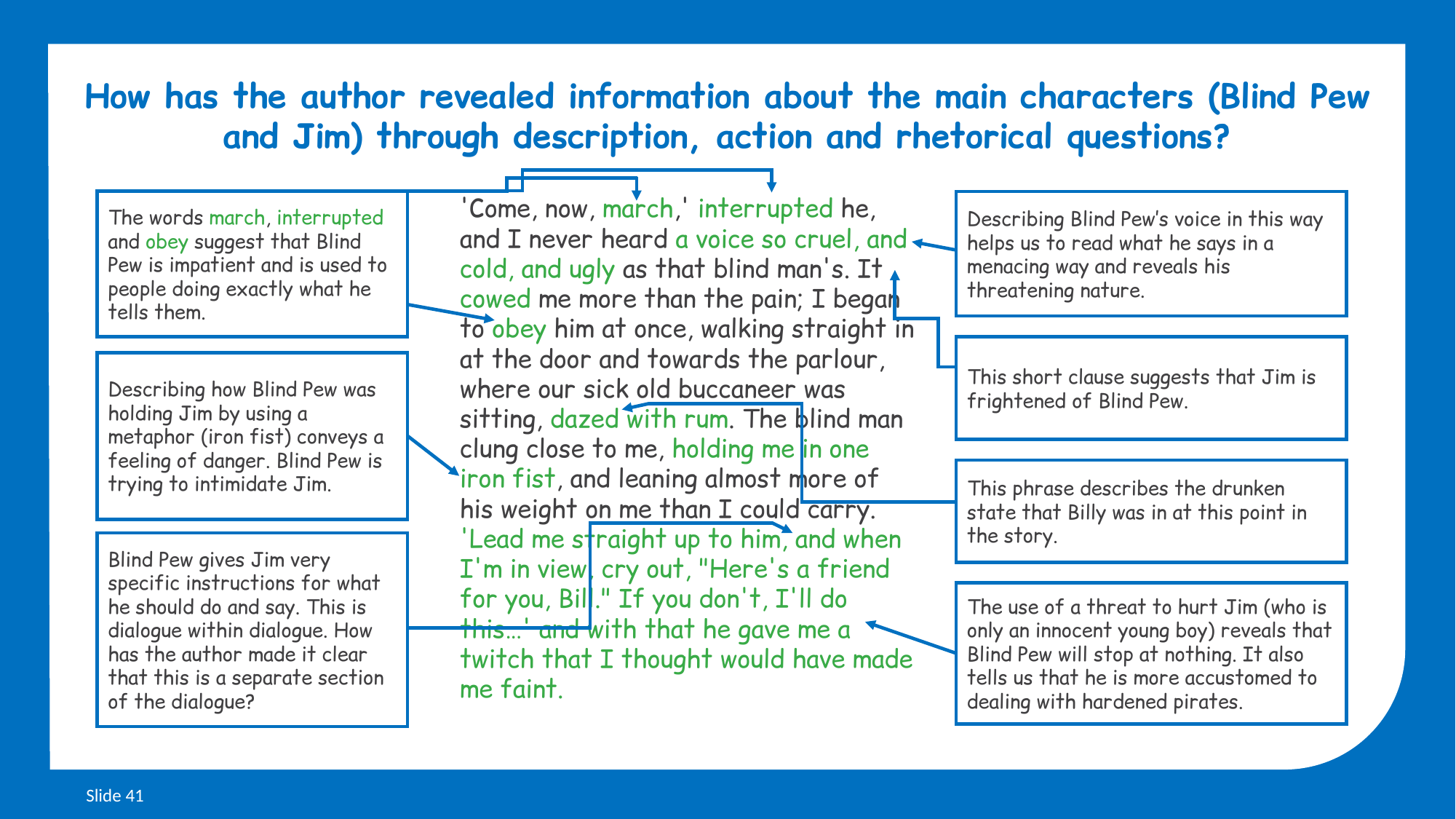

How has the author revealed information about the main characters (Blind Pew
and Jim) through description, action and rhetorical questions?
'Come, now, march,' interrupted he, and I never heard a voice so cruel, and cold, and ugly as that blind man's. It cowed me more than the pain; I began to obey him at once, walking straight in at the door and towards the parlour, where our sick old buccaneer was sitting, dazed with rum. The blind man clung close to me, holding me in one iron fist, and leaning almost more of his weight on me than I could carry. 'Lead me straight up to him, and when I'm in view, cry out, "Here's a friend for you, Bill." If you don't, I'll do this…' and with that he gave me a twitch that I thought would have made me faint.
The words march, interrupted and obey suggest that Blind Pew is impatient and is used to people doing exactly what he tells them.
Describing Blind Pew’s voice in this way helps us to read what he says in a menacing way and reveals his threatening nature.
This short clause suggests that Jim is frightened of Blind Pew.
Describing how Blind Pew was holding Jim by using a metaphor (iron fist) conveys a feeling of danger. Blind Pew is trying to intimidate Jim.
This phrase describes the drunken state that Billy was in at this point in the story.
Blind Pew gives Jim very specific instructions for what he should do and say. This is dialogue within dialogue. How has the author made it clear that this is a separate section of the dialogue?
The use of a threat to hurt Jim (who is only an innocent young boy) reveals that Blind Pew will stop at nothing. It also tells us that he is more accustomed to dealing with hardened pirates.
Slide 41